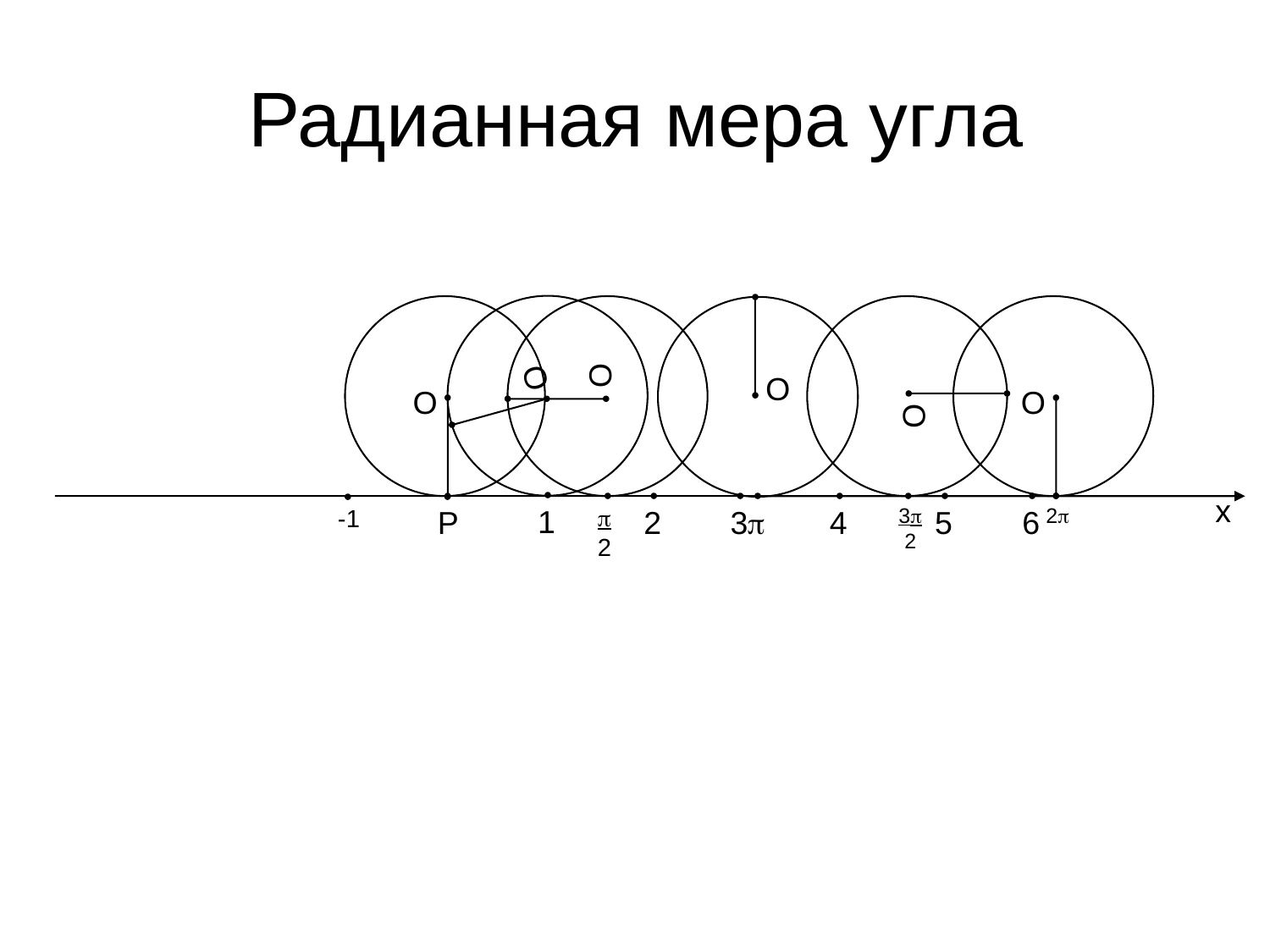

# Радианная мера угла

О

О

О

О

О

О

х

1

π2

2

3

π

4

3π2

5

6

2π

-1

Р